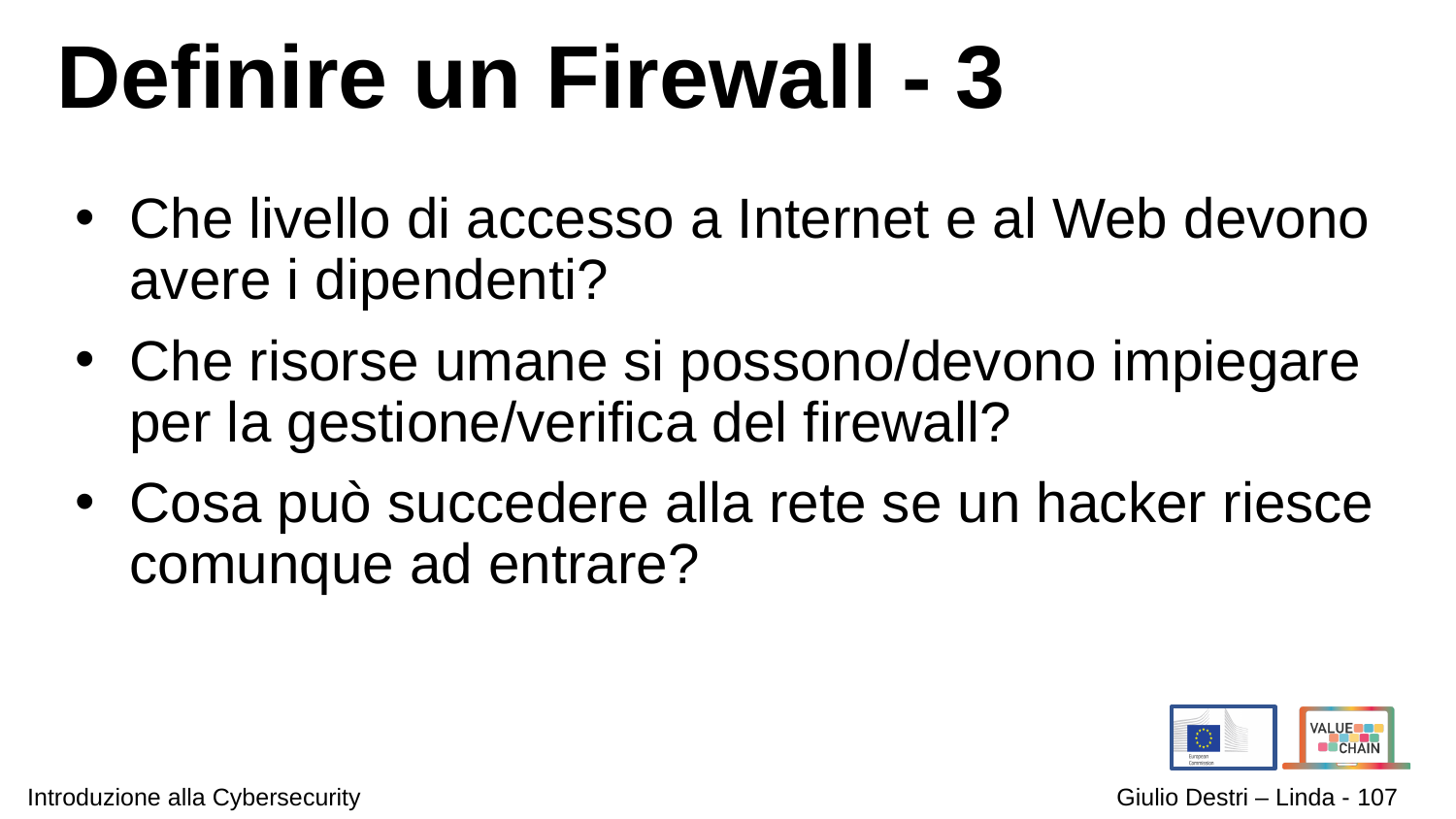

# Definire un Firewall - 3
Che livello di accesso a Internet e al Web devono avere i dipendenti?
Che risorse umane si possono/devono impiegare per la gestione/verifica del firewall?
Cosa può succedere alla rete se un hacker riesce comunque ad entrare?